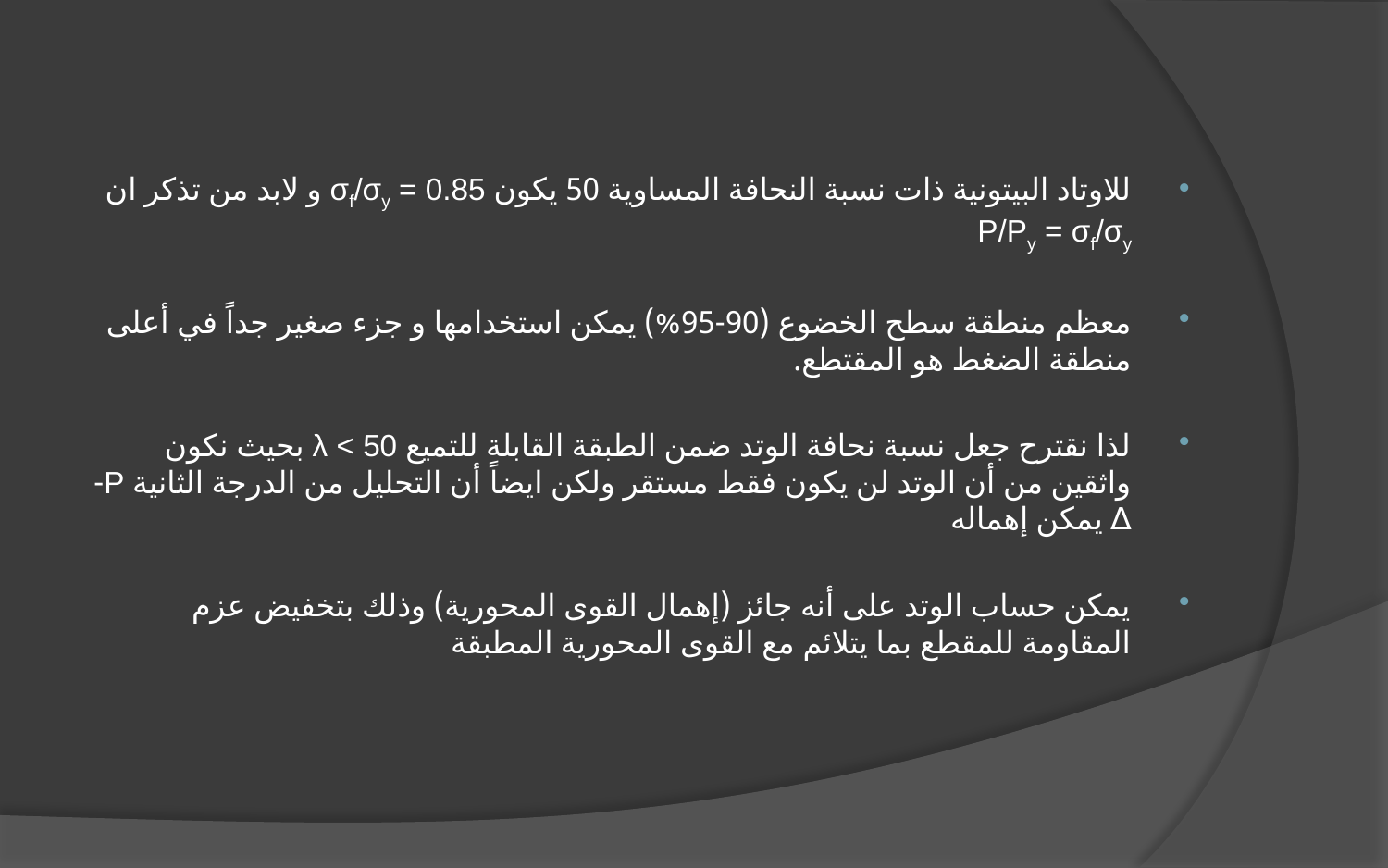

للاوتاد البيتونية ذات نسبة النحافة المساوية 50 يكون σf/σy = 0.85 و لابد من تذكر ان P/Py = σf/σy

معظم منطقة سطح الخضوع (90-95%) يمكن استخدامها و جزء صغير جداً في أعلى منطقة الضغط هو المقتطع.

لذا نقترح جعل نسبة نحافة الوتد ضمن الطبقة القابلة للتميع λ < 50 بحيث نكون واثقين من أن الوتد لن يكون فقط مستقر ولكن ايضاً أن التحليل من الدرجة الثانية P-∆ يمكن إهماله

يمكن حساب الوتد على أنه جائز (إهمال القوى المحورية) وذلك بتخفيض عزم المقاومة للمقطع بما يتلائم مع القوى المحورية المطبقة